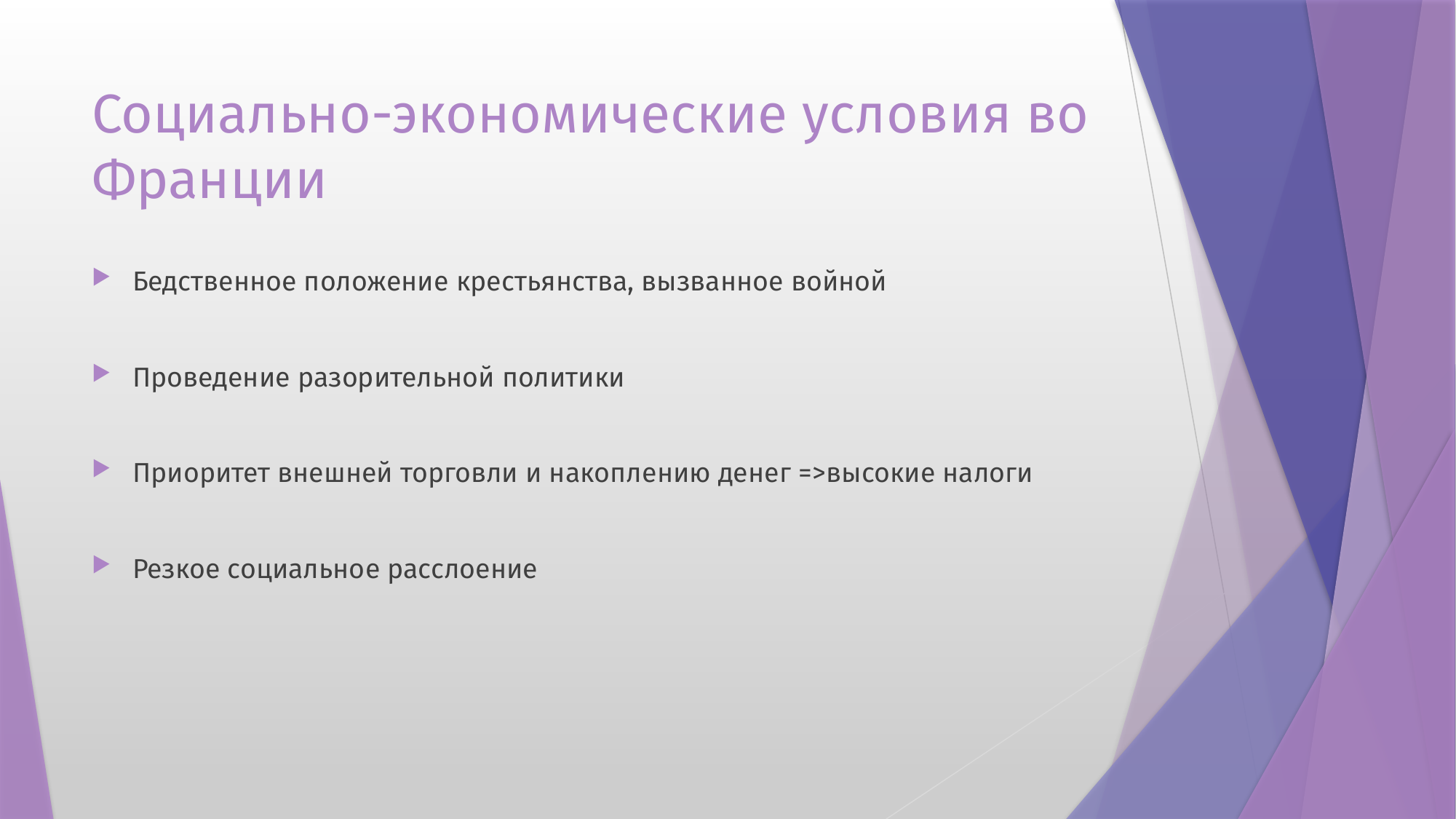

# Социально-экономические условия во Франции
Бедственное положение крестьянства, вызванное войной

Проведение разорительной политики

Приоритет внешней торговли и накоплению денег =>высокие налоги

Резкое социальное расслоение